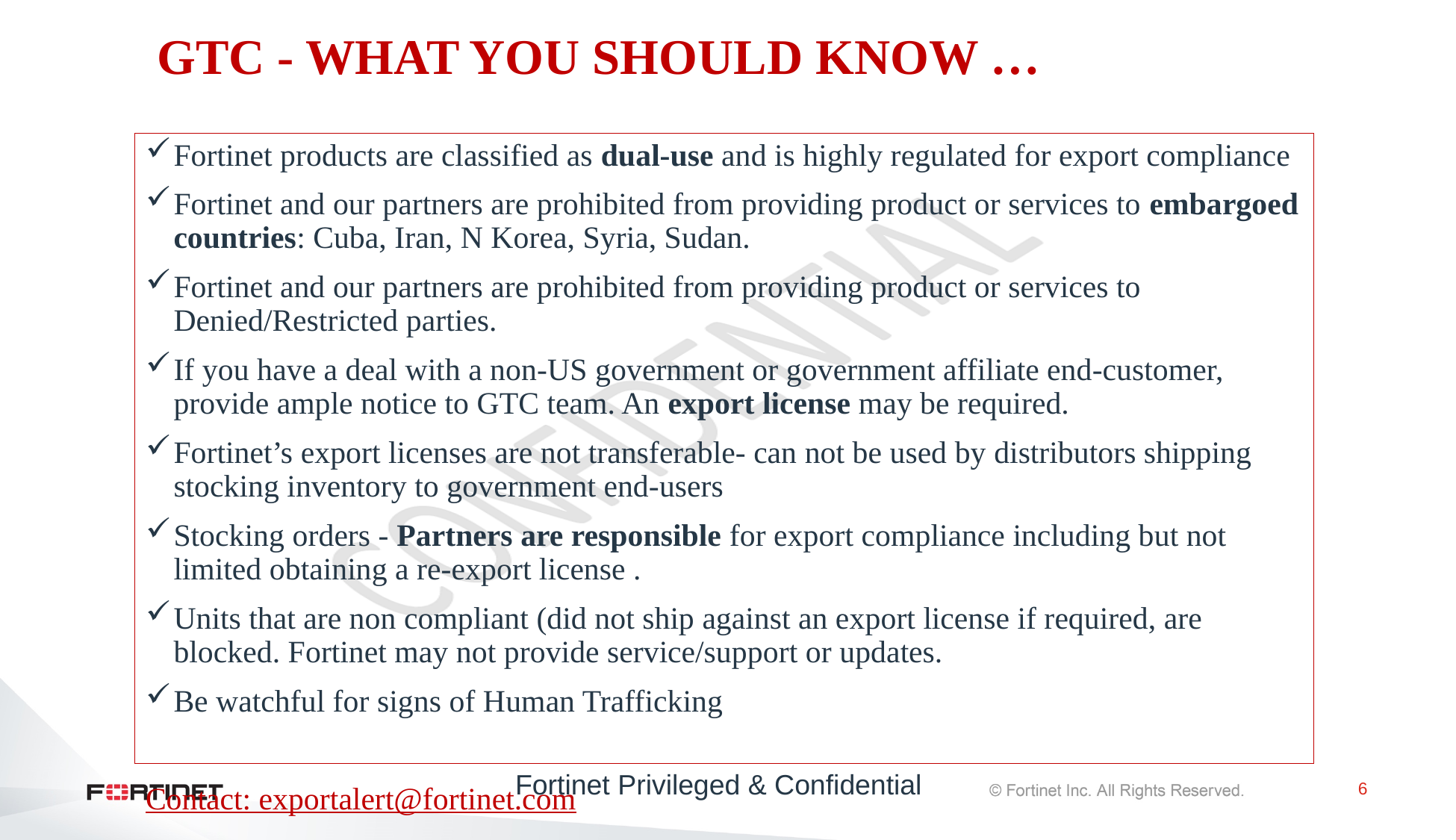

# GTC - WHAT YOU SHOULD KNOW …
Fortinet products are classified as dual-use and is highly regulated for export compliance
Fortinet and our partners are prohibited from providing product or services to embargoed countries: Cuba, Iran, N Korea, Syria, Sudan.
Fortinet and our partners are prohibited from providing product or services to Denied/Restricted parties.
If you have a deal with a non-US government or government affiliate end-customer, provide ample notice to GTC team. An export license may be required.
Fortinet’s export licenses are not transferable- can not be used by distributors shipping  stocking inventory to government end-users
Stocking orders - Partners are responsible for export compliance including but not limited obtaining a re-export license .
Units that are non compliant (did not ship against an export license if required, are blocked. Fortinet may not provide service/support or updates.
Be watchful for signs of Human Trafficking

Contact: exportalert@fortinet.com

Fortinet Privileged & Confidential